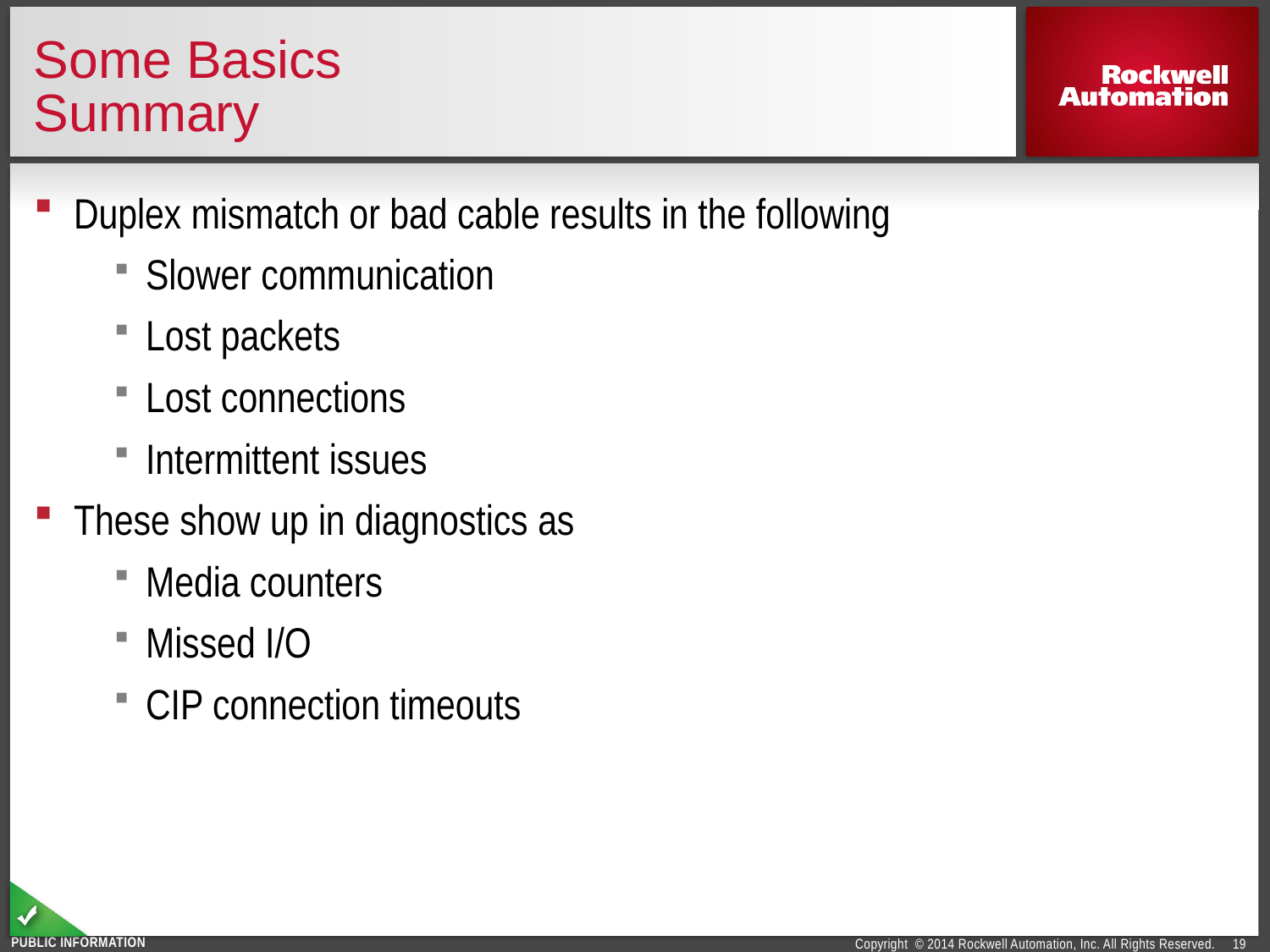

# Some Basics Summary
Duplex mismatch or bad cable results in the following
Slower communication
Lost packets
Lost connections
Intermittent issues
These show up in diagnostics as
Media counters
Missed I/O
CIP connection timeouts
19